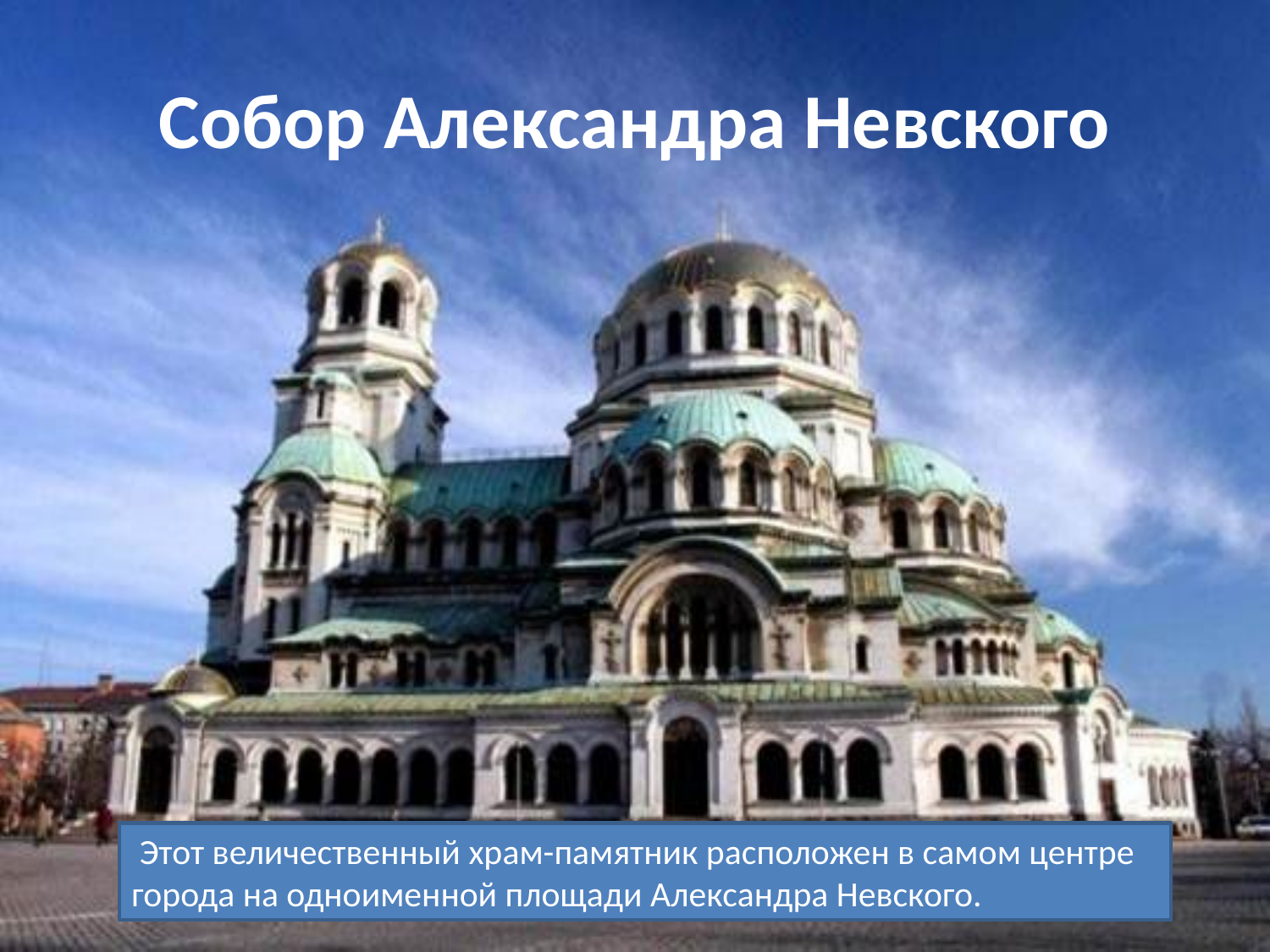

# Собор Александра Невского
 Этот величественный храм-памятник расположен в самом центре города на одноименной площади Александра Невского.